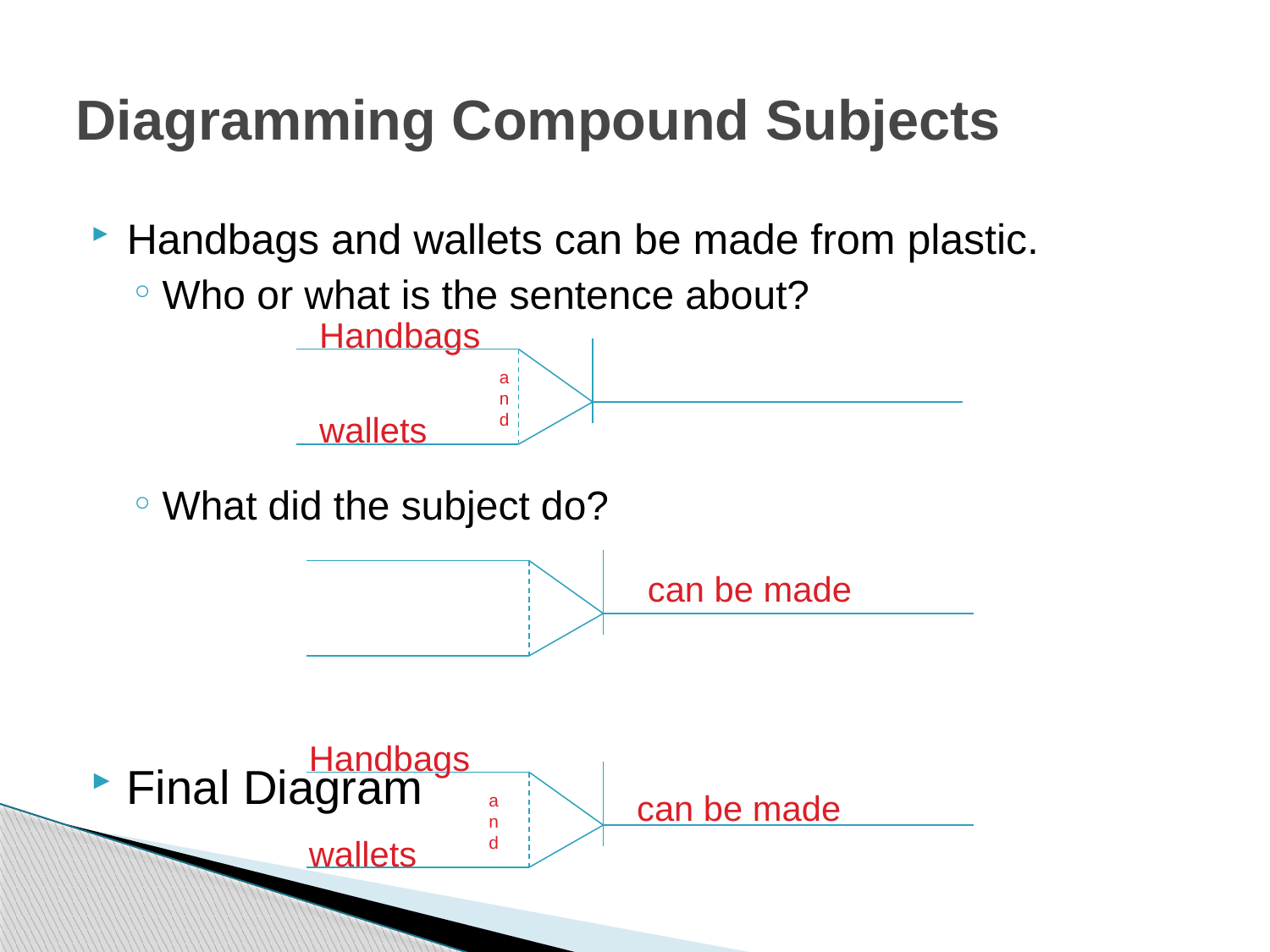

# Diagramming Compound Subjects
Handbags and wallets can be made from plastic.
Who or what is the sentence about?

What did the subject do?

Final Diagram
Handbags
a
n
d
wallets
can be made
Handbags
a
n
d
wallets
can be made